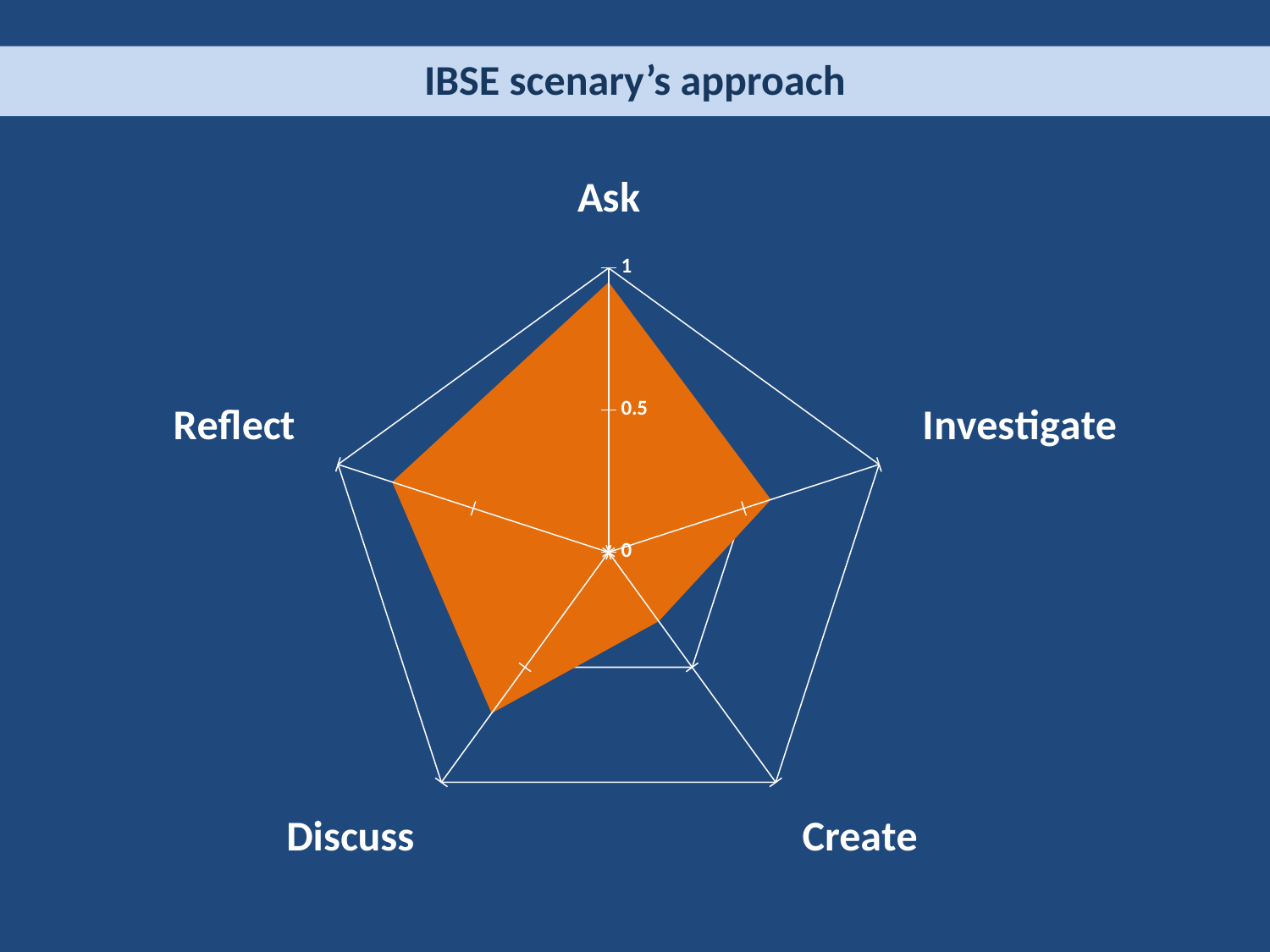

IBSE scenary’s approach

### Chart

| Category |  |
|---|---|
| Ask | 0.9500000000000002 |
| Investigate | 0.6000000000000002 |
| Create | 0.3000000000000001 |
| Discuss | 0.7000000000000002 |
| Reflect | 0.8 |